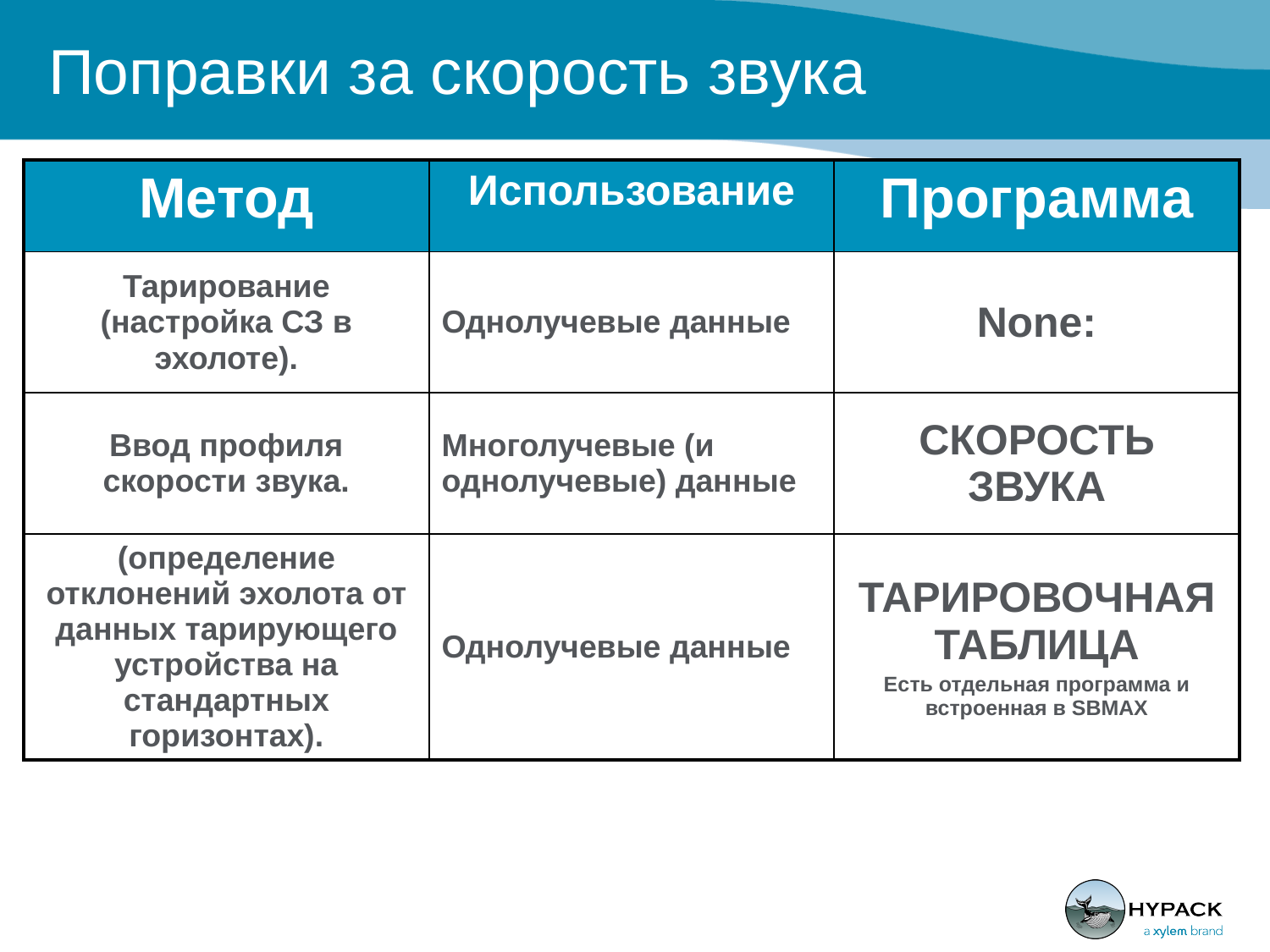

# Поправки за скорость звука
| Метод | Использование | Программа |
| --- | --- | --- |
| Тарирование (настройка СЗ в эхолоте). | Однолучевые данные | None: |
| Ввод профиля скорости звука. | Многолучевые (и однолучевые) данные | СКОРОСТЬ ЗВУКА |
| (определение отклонений эхолота от данных тарирующего устройства на стандартных горизонтах). | Однолучевые данные | ТАРИРОВОЧНАЯ ТАБЛИЦА Есть отдельная программа и встроенная в SBMAX |